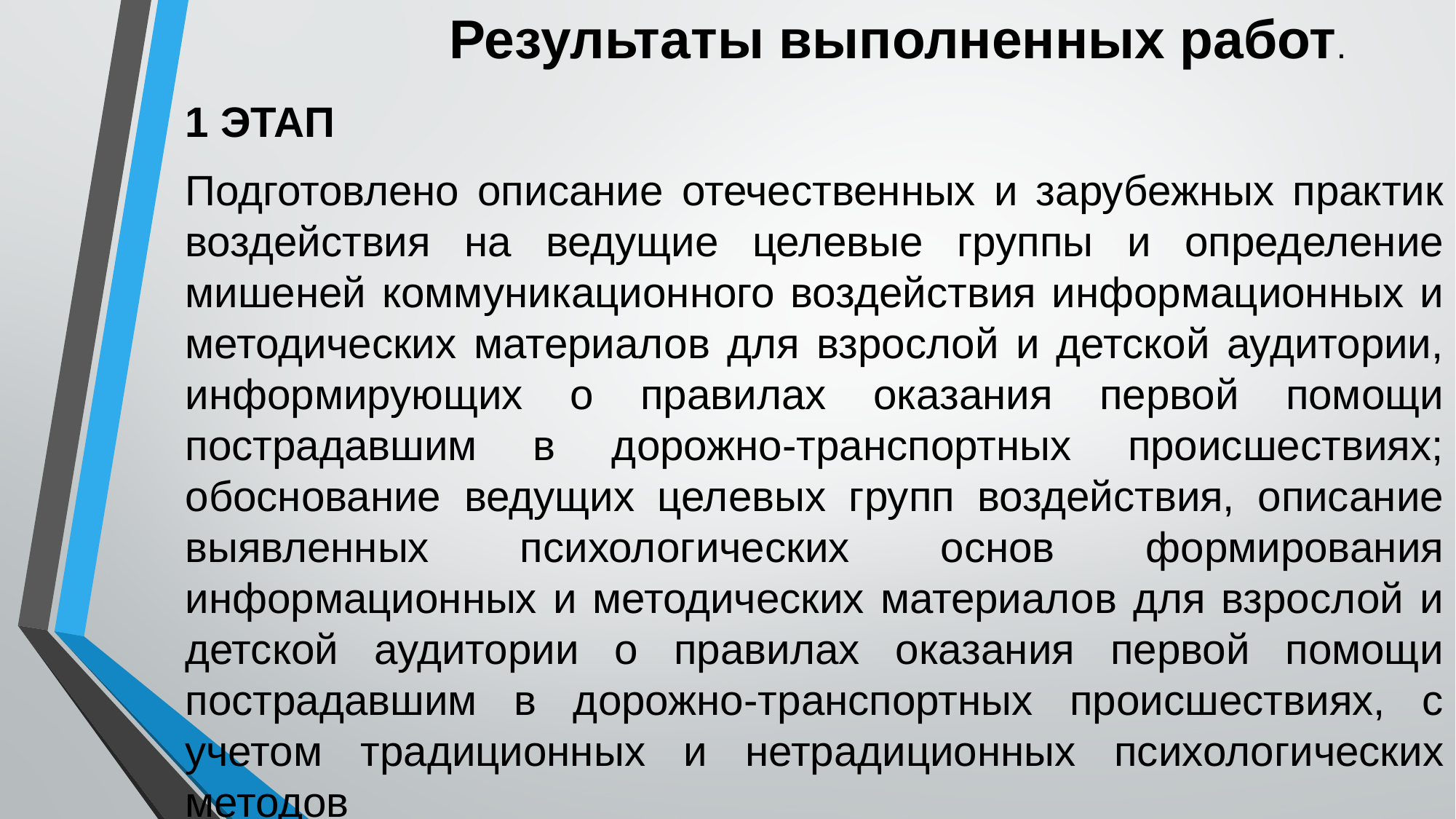

# Результаты выполненных работ.
1 ЭТАП
Подготовлено описание отечественных и зарубежных практик воздействия на ведущие целевые группы и определение мишеней коммуникационного воздействия информационных и методических материалов для взрослой и детской аудитории, информирующих о правилах оказания первой помощи пострадавшим в дорожно-транспортных происшествиях; обоснование ведущих целевых групп воздействия, описание выявленных психологических основ формирования информационных и методических материалов для взрослой и детской аудитории о правилах оказания первой помощи пострадавшим в дорожно-транспортных происшествиях, с учетом традиционных и нетрадиционных психологических методов